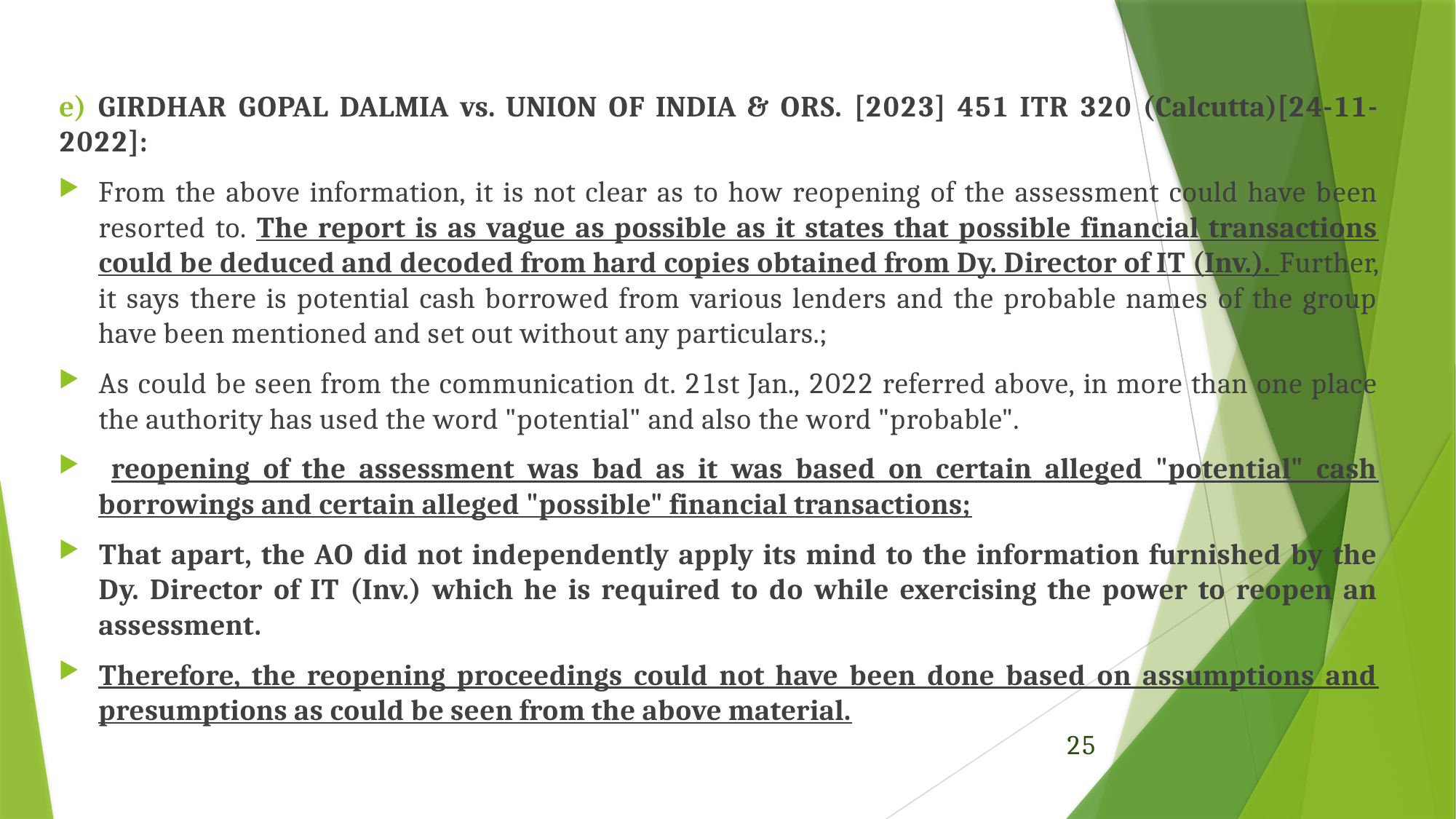

e) GIRDHAR GOPAL DALMIA vs. UNION OF INDIA & ORS. [2023] 451 ITR 320 (Calcutta)[24-11-2022]:
From the above information, it is not clear as to how reopening of the assessment could have been resorted to. The report is as vague as possible as it states that possible financial transactions could be deduced and decoded from hard copies obtained from Dy. Director of IT (Inv.). Further, it says there is potential cash borrowed from various lenders and the probable names of the group have been mentioned and set out without any particulars.;
As could be seen from the communication dt. 21st Jan., 2022 referred above, in more than one place the authority has used the word "potential" and also the word "probable".
 reopening of the assessment was bad as it was based on certain alleged "potential" cash borrowings and certain alleged "possible" financial transactions;
That apart, the AO did not independently apply its mind to the information furnished by the Dy. Director of IT (Inv.) which he is required to do while exercising the power to reopen an assessment.
Therefore, the reopening proceedings could not have been done based on assumptions and presumptions as could be seen from the above material.
25